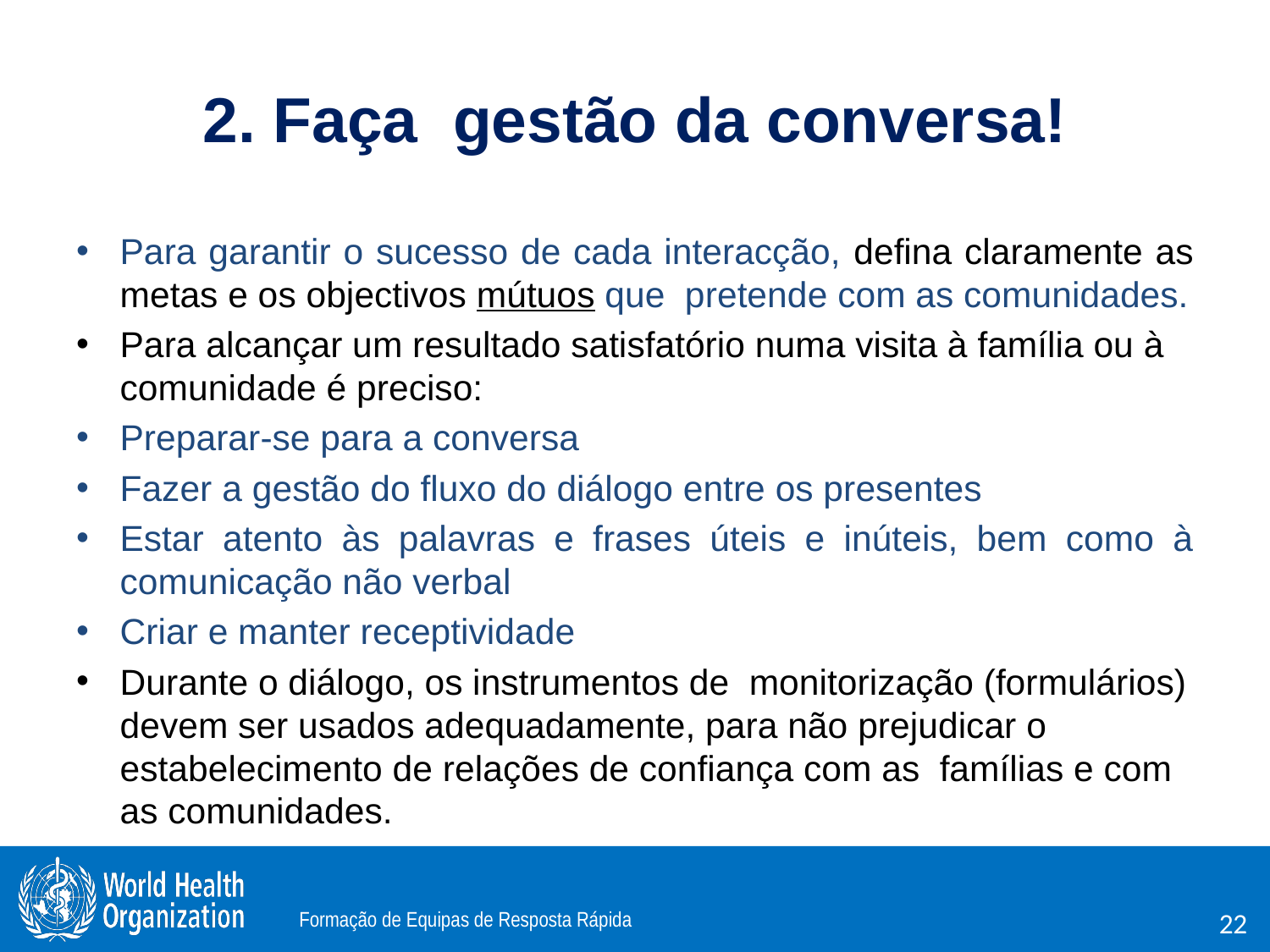

# 2. Faça  gestão da conversa!
Para garantir o sucesso de cada interacção, defina claramente as metas e os objectivos mútuos que  pretende com as comunidades.
Para alcançar um resultado satisfatório numa visita à família ou à comunidade é preciso:
Preparar-se para a conversa
Fazer a gestão do fluxo do diálogo entre os presentes
Estar atento às palavras e frases úteis e inúteis, bem como à comunicação não verbal
Criar e manter receptividade
Durante o diálogo, os instrumentos de  monitorização (formulários) devem ser usados adequadamente, para não prejudicar o estabelecimento de relações de confiança com as  famílias e com as comunidades.